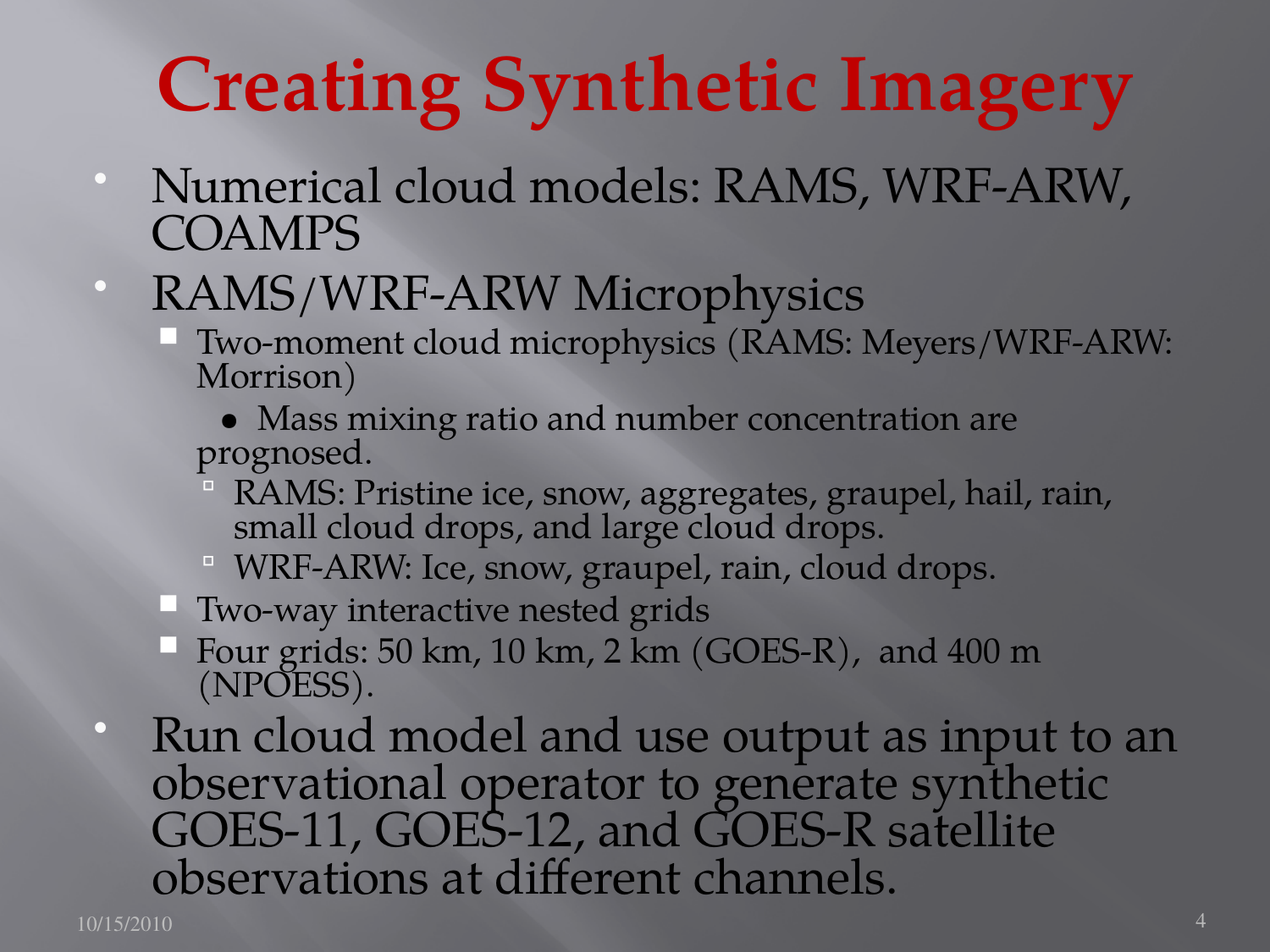

# Creating Synthetic Imagery
Numerical cloud models: RAMS, WRF-ARW, COAMPS
RAMS/WRF-ARW Microphysics
Two-moment cloud microphysics (RAMS: Meyers/WRF-ARW: Morrison)
       •  Mass mixing ratio and number concentration are prognosed.
RAMS: Pristine ice, snow, aggregates, graupel, hail, rain, small cloud drops, and large cloud drops.
WRF-ARW: Ice, snow, graupel, rain, cloud drops.
Two-way interactive nested grids
Four grids: 50 km, 10 km, 2 km (GOES-R),  and 400 m (NPOESS).
Run cloud model and use output as input to an observational operator to generate synthetic GOES-11, GOES-12, and GOES-R satellite observations at different channels.

10/15/2010
4